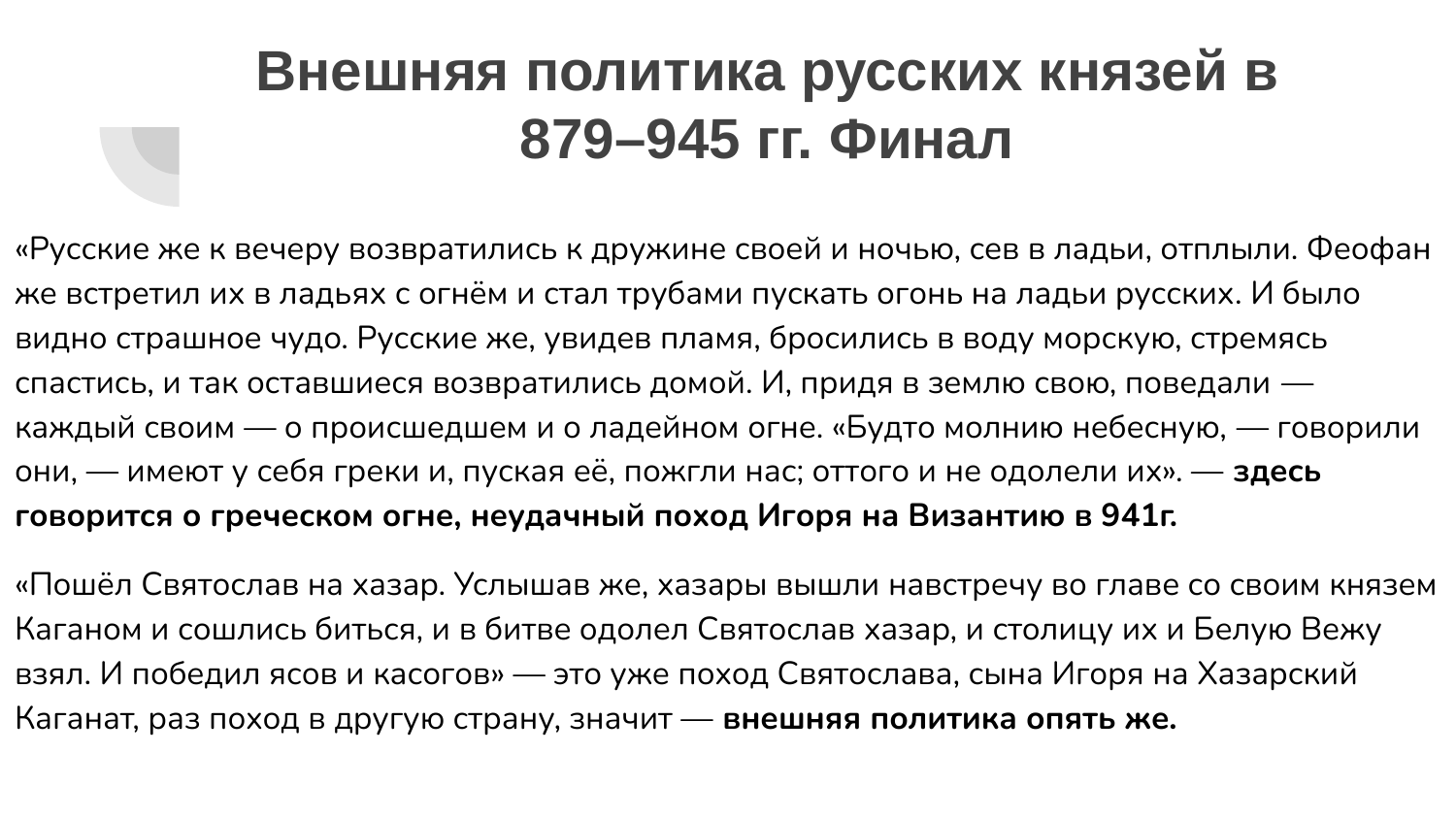

# Внешняя политика русских князей в 879–945 гг. Финал
«Русские же к вечеру возвратились к дружине своей и ночью, сев в ладьи, отплыли. Феофан же встретил их в ладьях с огнём и стал трубами пускать огонь на ладьи русских. И было видно страшное чудо. Русские же, увидев пламя, бросились в воду морскую, стремясь спастись, и так оставшиеся возвратились домой. И, придя в землю свою, поведали  — каждый своим  — о происшедшем и о ладейном огне. «Будто молнию небесную,  — говорили они,  — имеют у себя греки и, пуская её, пожгли нас; оттого и не одолели их». — здесь говорится о греческом огне, неудачный поход Игоря на Византию в 941г.
«Пошёл Святослав на хазар. Услышав же, хазары вышли навстречу во главе со своим князем Каганом и сошлись биться, и в битве одолел Святослав хазар, и столицу их и Белую Вежу взял. И победил ясов и касогов» — это уже поход Святослава, сына Игоря на Хазарский Каганат, раз поход в другую страну, значит — внешняя политика опять же.